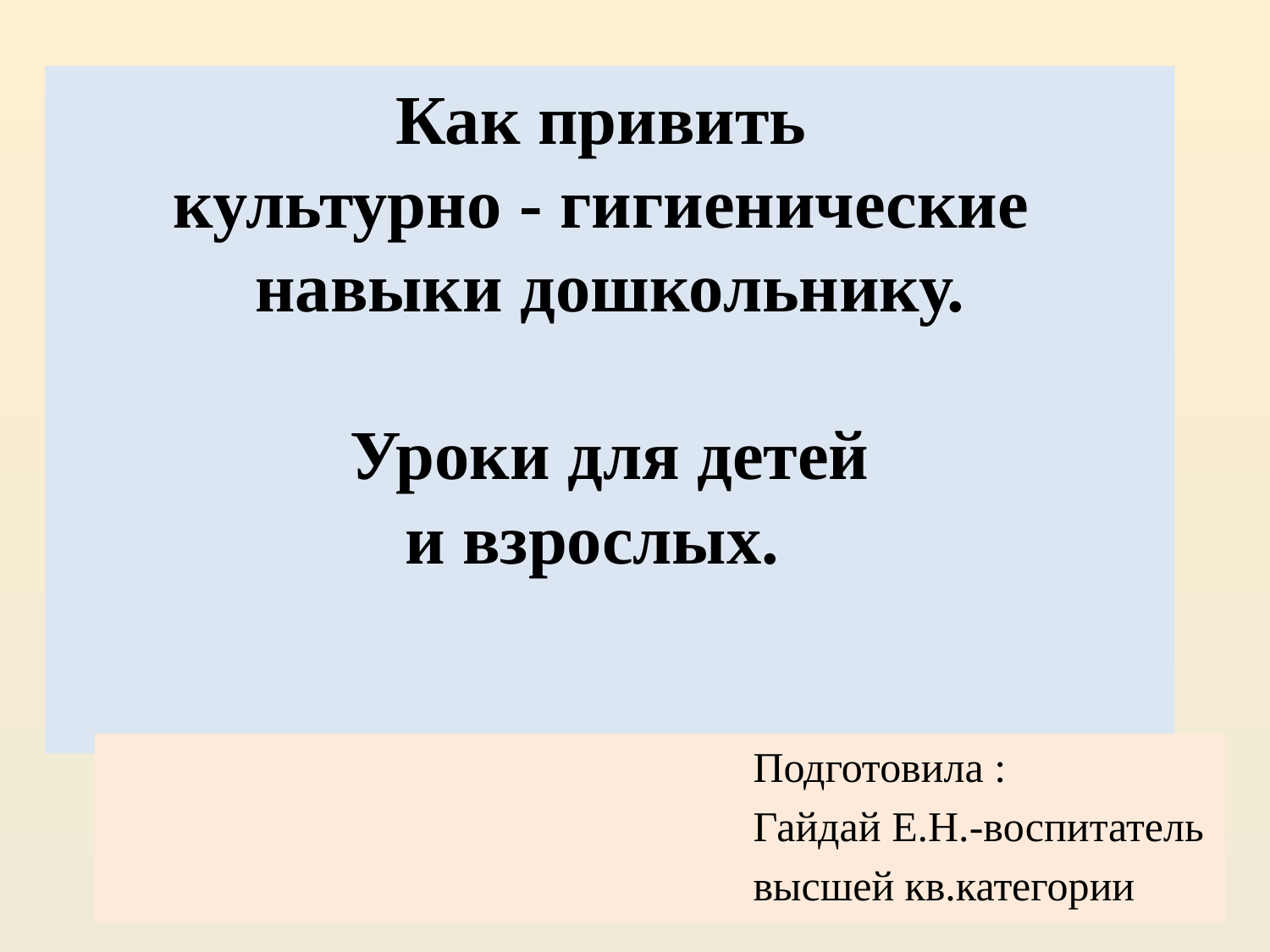

# Как привить культурно - гигиенические навыки дошкольнику. Уроки для детей и взрослых.
                                                             Подготовила :
                                                             Гайдай Е.Н.-воспитатель
                                                             высшей кв.категории